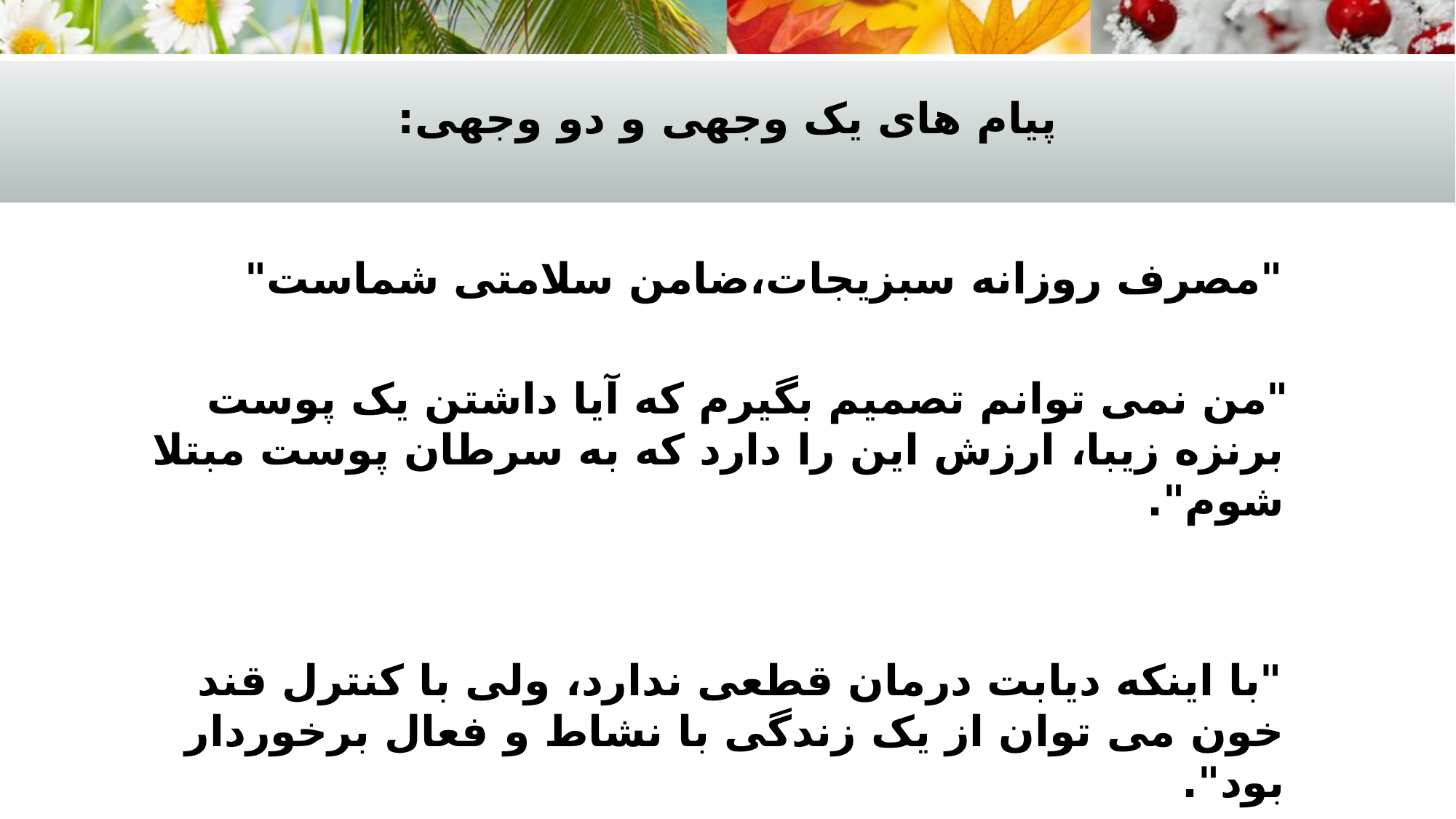

# پیام های یک وجهی و دو وجهی:
"مصرف روزانه سبزیجات،ضامن سلامتی شماست"

"من نمی توانم تصمیم بگیرم که آیا داشتن یک پوست برنزه زیبا، ارزش این را دارد که به سرطان پوست مبتلا شوم".

"با اینکه دیابت درمان قطعی ندارد، ولی با کنترل قند خون می توان از یک زندگی با نشاط و فعال برخوردار بود".